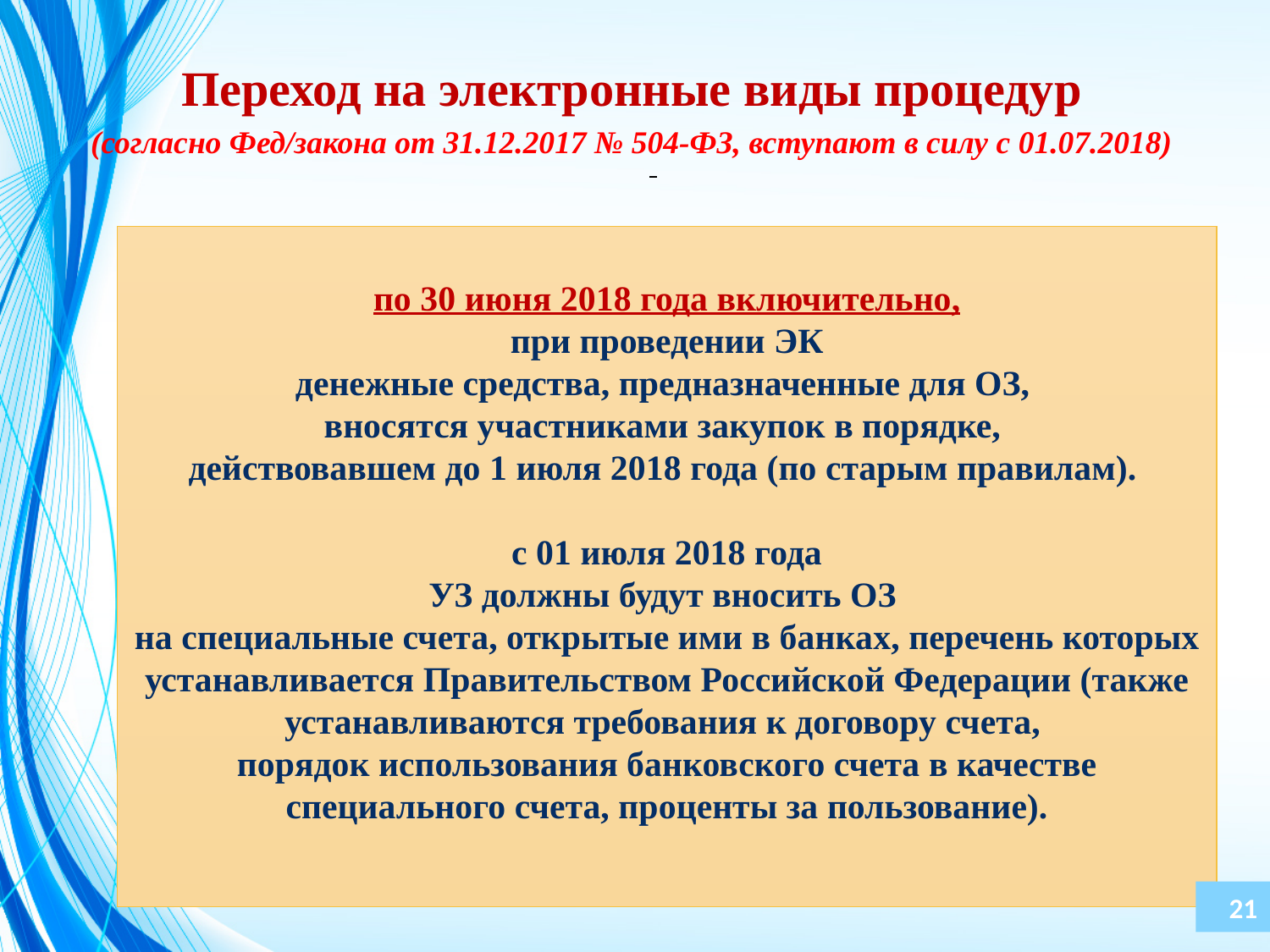

Переход на электронные виды процедур
(согласно Фед/закона от 31.12.2017 № 504-ФЗ, вступают в силу с 01.07.2018)

по 30 июня 2018 года включительно,
при проведении ЭК
денежные средства, предназначенные для ОЗ,
вносятся участниками закупок в порядке,
действовавшем до 1 июля 2018 года (по старым правилам).

с 01 июля 2018 года
УЗ должны будут вносить ОЗ
на специальные счета, открытые ими в банках, перечень которых устанавливается Правительством Российской Федерации (также устанавливаются требования к договору счета,
порядок использования банковского счета в качестве специального счета, проценты за пользование).
21